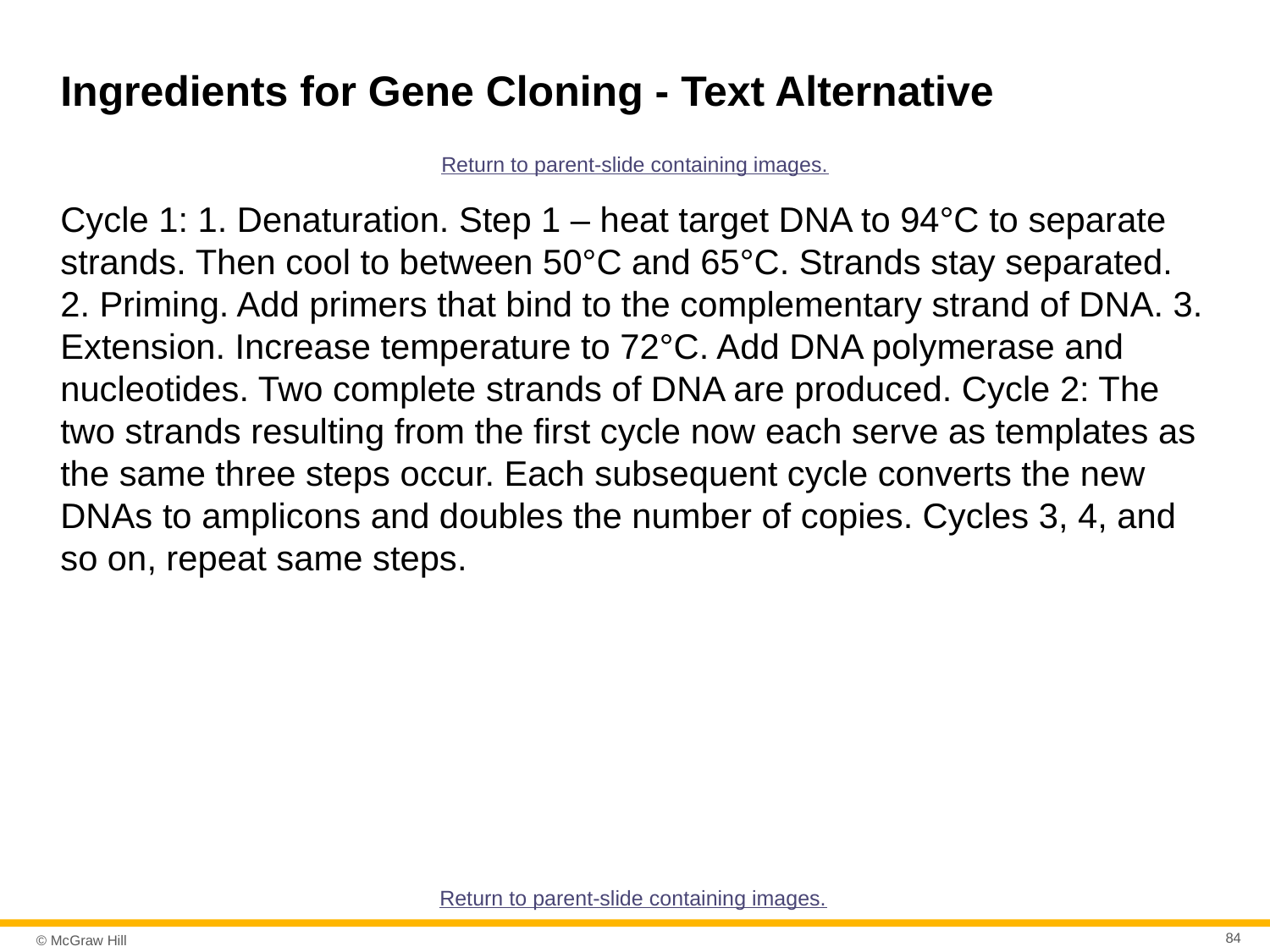

# Ingredients for Gene Cloning - Text Alternative
Return to parent-slide containing images.
Cycle 1: 1. Denaturation. Step 1 – heat target DNA to 94°C to separate strands. Then cool to between 50°C and 65°C. Strands stay separated. 2. Priming. Add primers that bind to the complementary strand of DNA. 3. Extension. Increase temperature to 72°C. Add DNA polymerase and nucleotides. Two complete strands of DNA are produced. Cycle 2: The two strands resulting from the first cycle now each serve as templates as the same three steps occur. Each subsequent cycle converts the new DNAs to amplicons and doubles the number of copies. Cycles 3, 4, and so on, repeat same steps.
Return to parent-slide containing images.